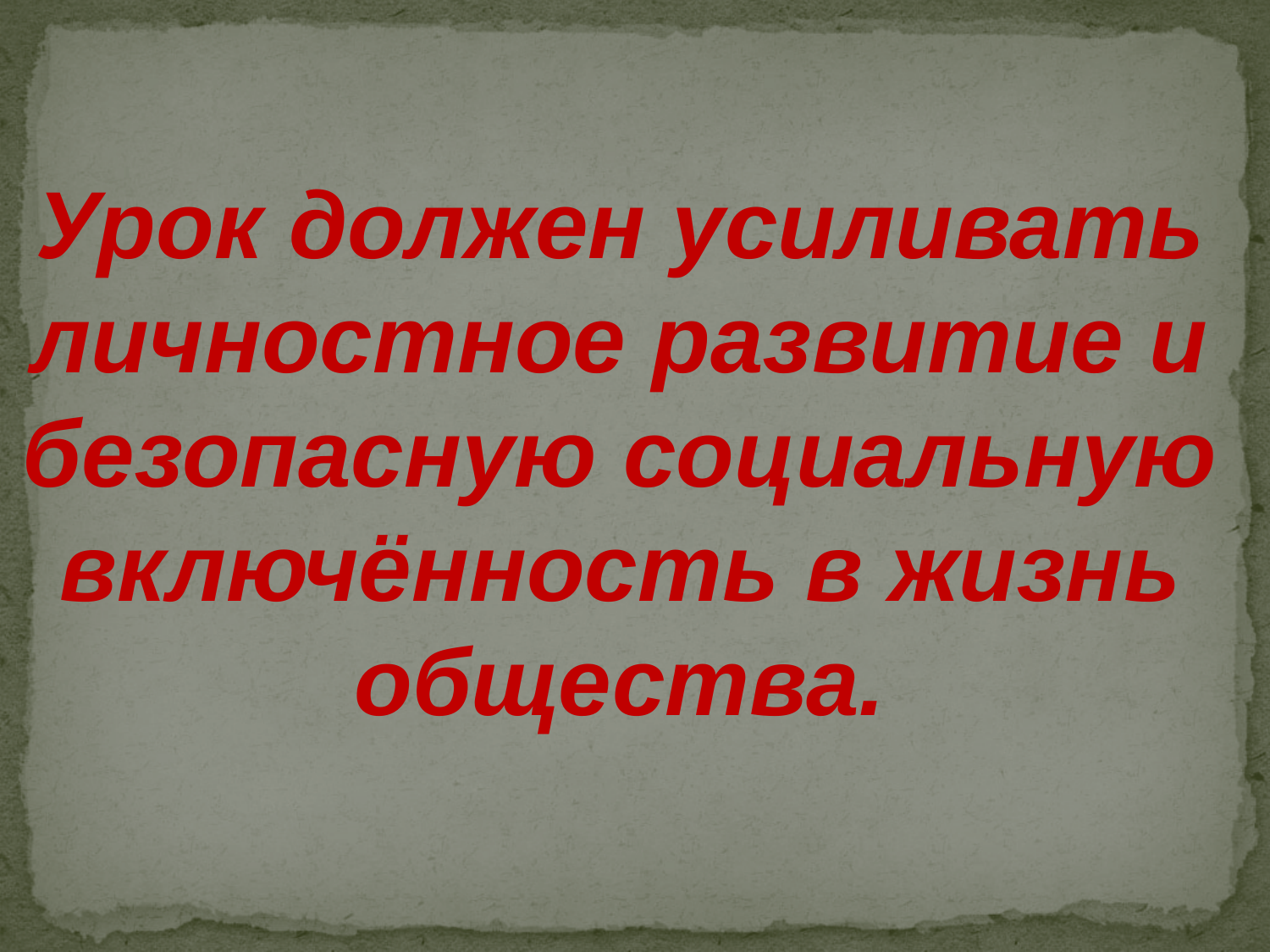

Урок должен усиливать личностное развитие и безопасную социальную включённость в жизнь общества.